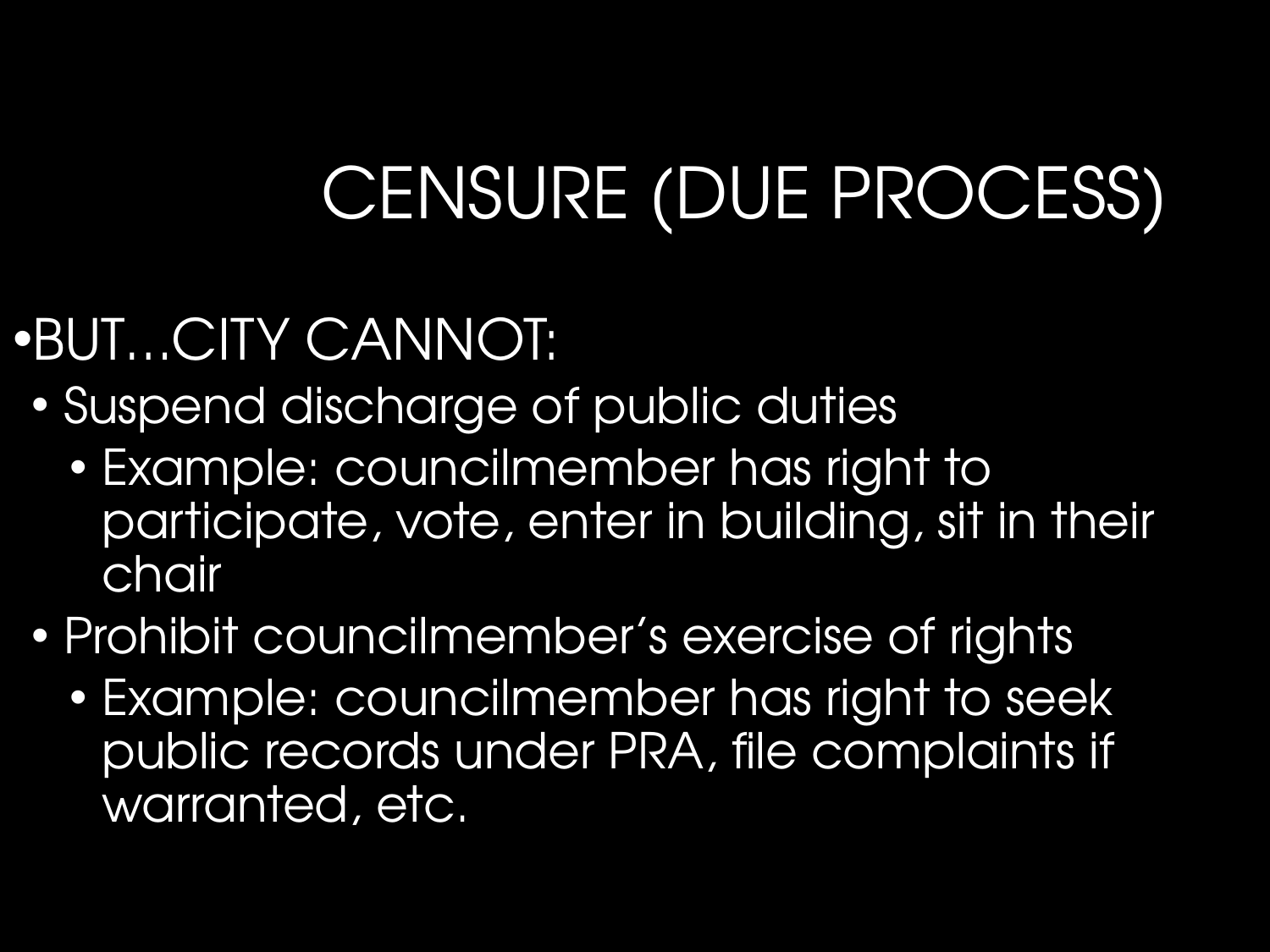

# CENSURE (Due Process)
BUT…CITY CANNOT:
Suspend discharge of public duties
Example: councilmember has right to participate, vote, enter in building, sit in their chair
Prohibit councilmember’s exercise of rights
Example: councilmember has right to seek public records under PRA, file complaints if warranted, etc.